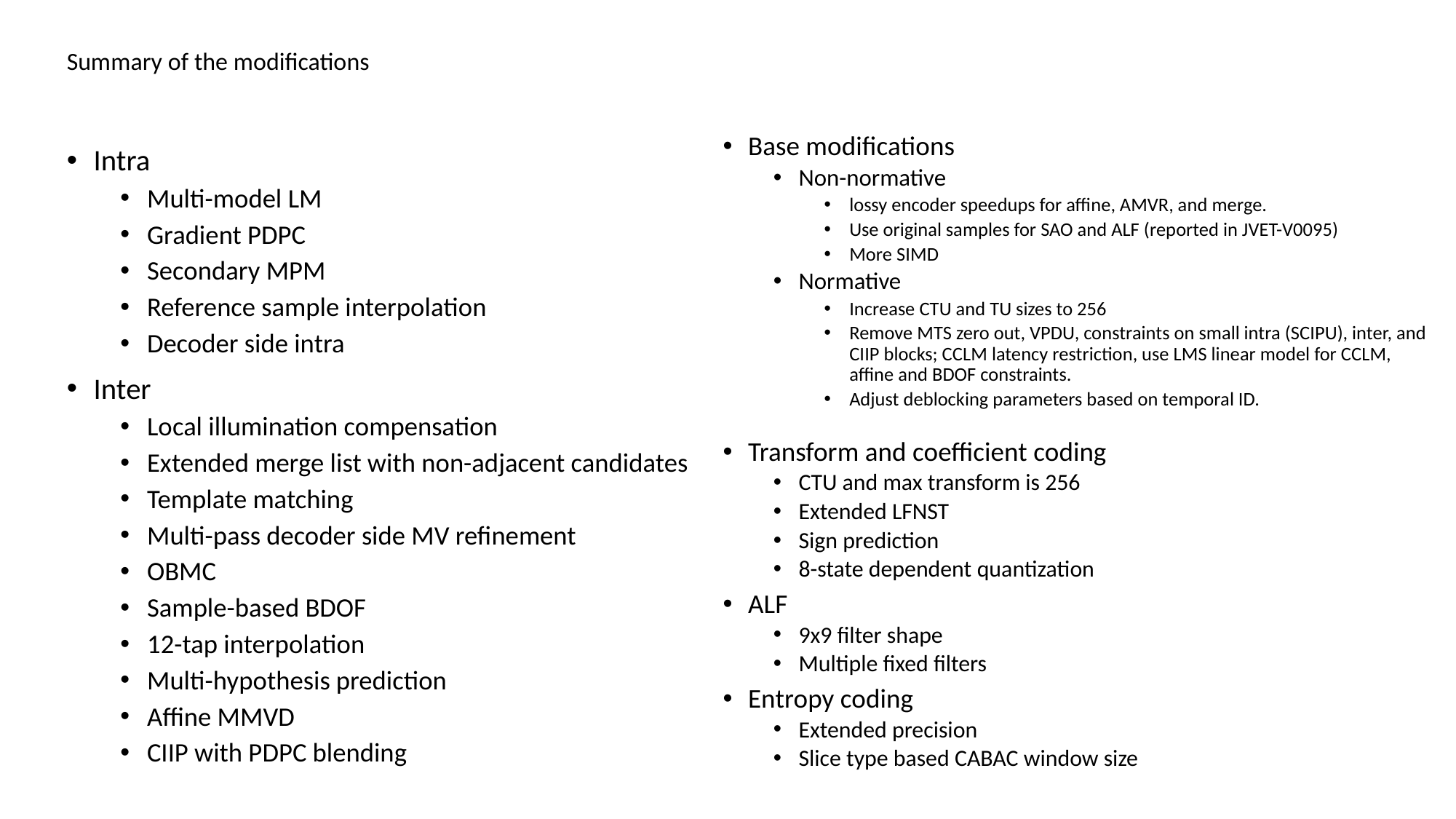

# Summary of the modifications
Base modifications
Non-normative
lossy encoder speedups for affine, AMVR, and merge.
Use original samples for SAO and ALF (reported in JVET-V0095)
More SIMD
Normative
Increase CTU and TU sizes to 256
Remove MTS zero out, VPDU, constraints on small intra (SCIPU), inter, and CIIP blocks; CCLM latency restriction, use LMS linear model for CCLM, affine and BDOF constraints.
Adjust deblocking parameters based on temporal ID.

Transform and coefficient coding
CTU and max transform is 256
Extended LFNST
Sign prediction
8-state dependent quantization
ALF
9x9 filter shape
Multiple fixed filters
Entropy coding
Extended precision
Slice type based CABAC window size
Intra
Multi-model LM
Gradient PDPC
Secondary MPM
Reference sample interpolation
Decoder side intra
Inter
Local illumination compensation
Extended merge list with non-adjacent candidates
Template matching
Multi-pass decoder side MV refinement
OBMC
Sample-based BDOF
12-tap interpolation
Multi-hypothesis prediction
Affine MMVD
CIIP with PDPC blending